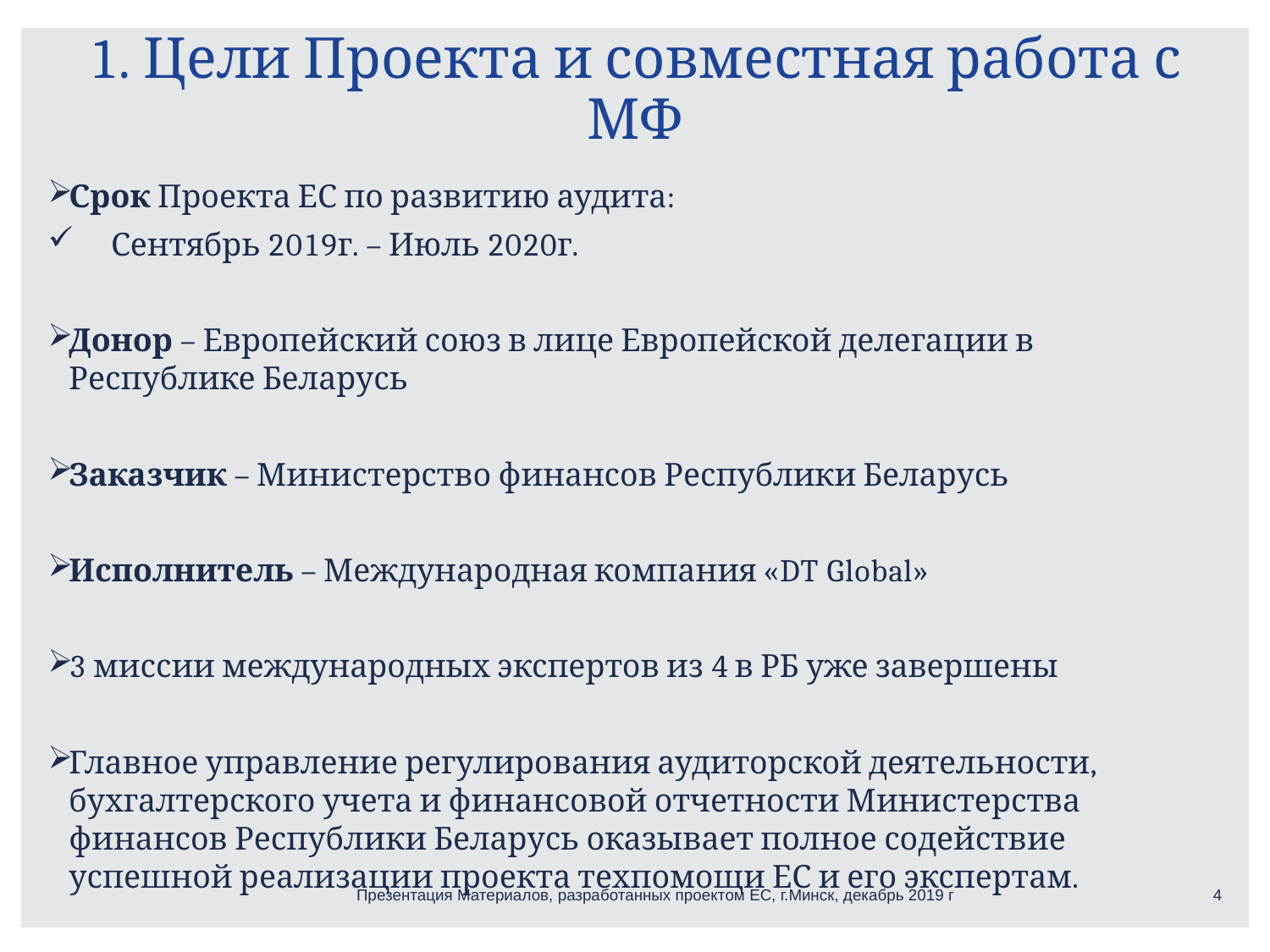

# 1. Цели Проекта и совместная работа с МФ
Срок Проекта ЕС по развитию аудита:
      Сентябрь 2019г. – Июль 2020г.

Донор – Европейский союз в лице Европейской делегации в Республике Беларусь

Заказчик – Министерство финансов Республики Беларусь

Исполнитель – Международная компания «DT Global»

3 миссии международных экспертов из 4 в РБ уже завершены

Главное управление регулирования аудиторской деятельности, бухгалтерского учета и финансовой отчетности Министерства финансов Республики Беларусь оказывает полное содействие успешной реализации проекта техпомощи ЕС и его экспертам.
4
Презентация Материалов, разработанных проектом ЕС, г.Минск, декабрь 2019 г